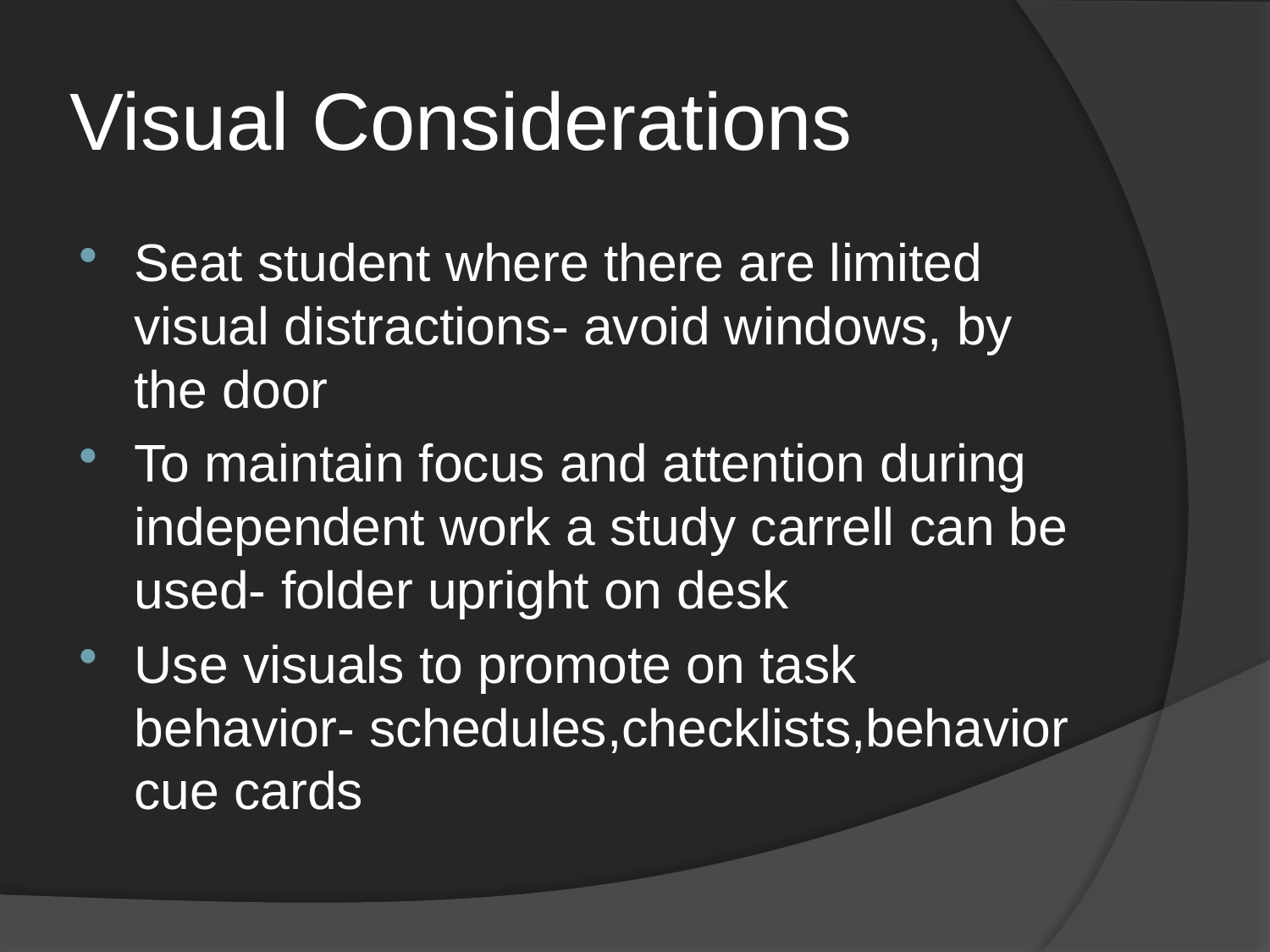

# Visual Considerations
Seat student where there are limited visual distractions- avoid windows, by the door
To maintain focus and attention during independent work a study carrell can be used- folder upright on desk
Use visuals to promote on task behavior- schedules,checklists,behavior cue cards